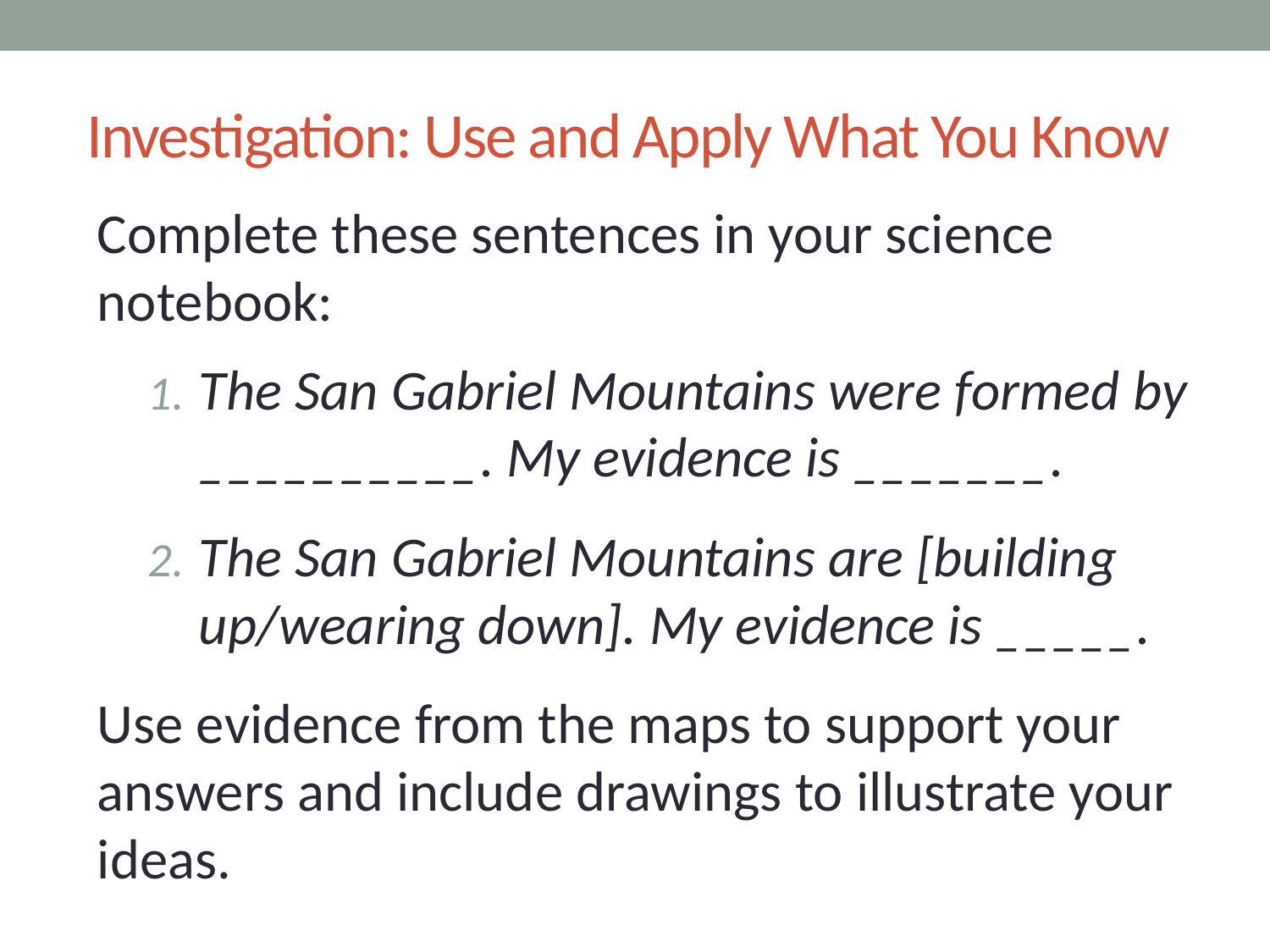

# Investigation: Use and Apply What You Know
Complete these sentences in your science notebook:
The San Gabriel Mountains were formed by __________. My evidence is _______.
The San Gabriel Mountains are [building up/wearing down]. My evidence is _____.
Use evidence from the maps to support your answers and include drawings to illustrate your ideas.